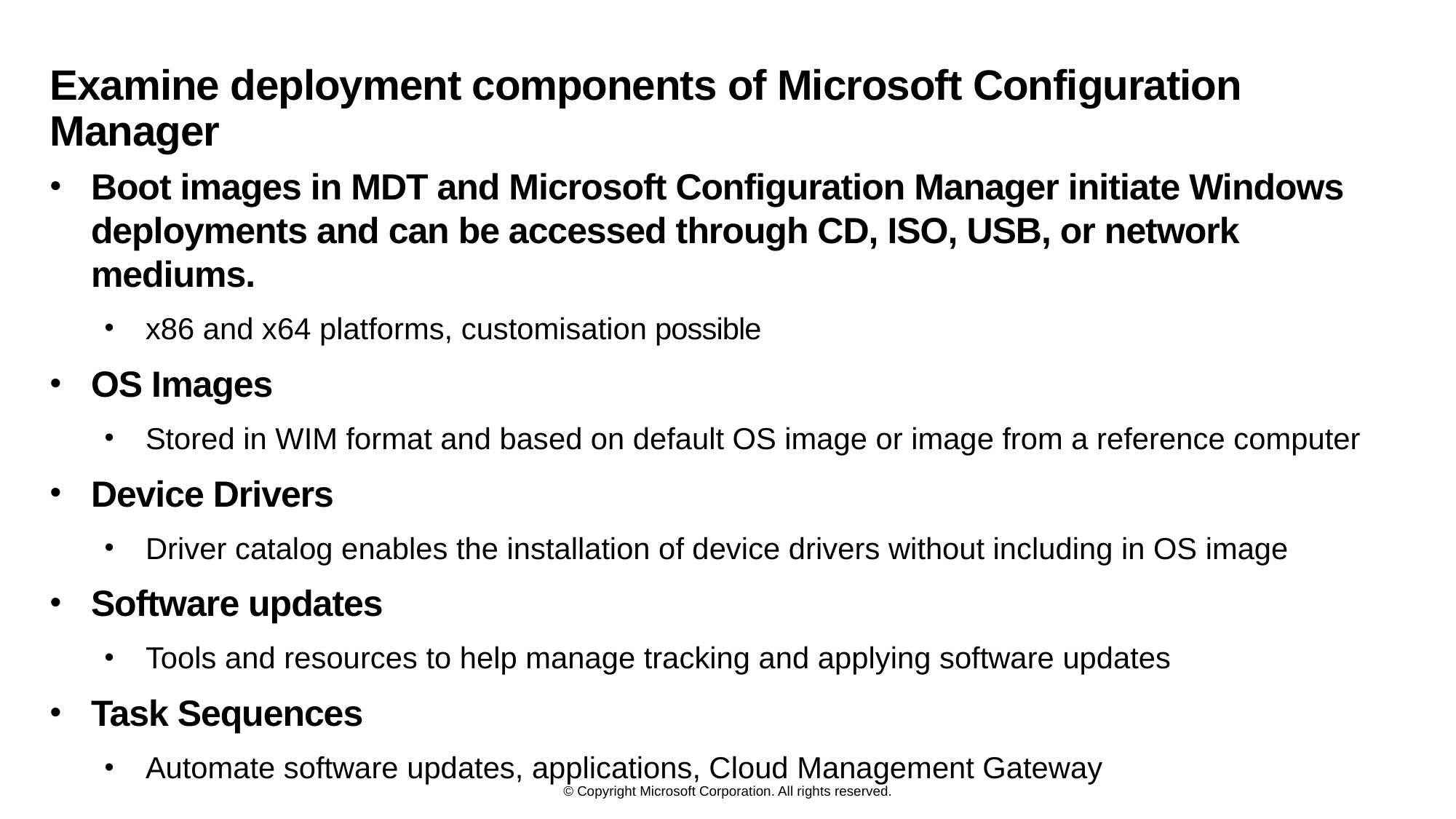

# Examine deployment components of Microsoft Configuration Manager
Boot images in MDT and Microsoft Configuration Manager initiate Windows deployments and can be accessed through CD, ISO, USB, or network mediums.
x86 and x64 platforms, customisation possible
OS Images
Stored in WIM format and based on default OS image or image from a reference computer
Device Drivers
Driver catalog enables the installation of device drivers without including in OS image
Software updates
Tools and resources to help manage tracking and applying software updates
Task Sequences
Automate software updates, applications, Cloud Management Gateway